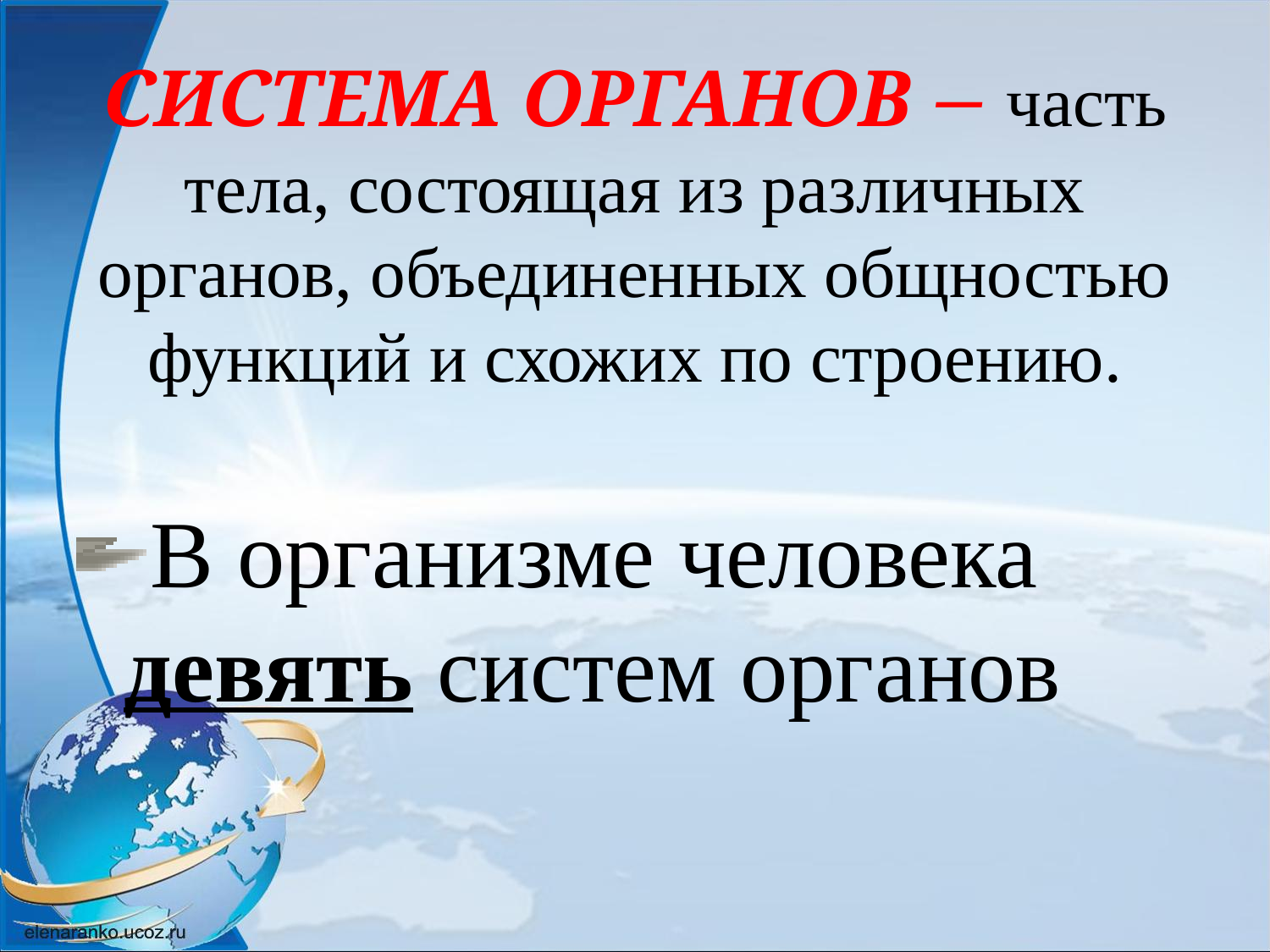

# СИСТЕМА ОРГАНОВ – часть тела, состоящая из различных органов, объединенных общностью функций и схожих по строению.
В организме человека девять систем органов